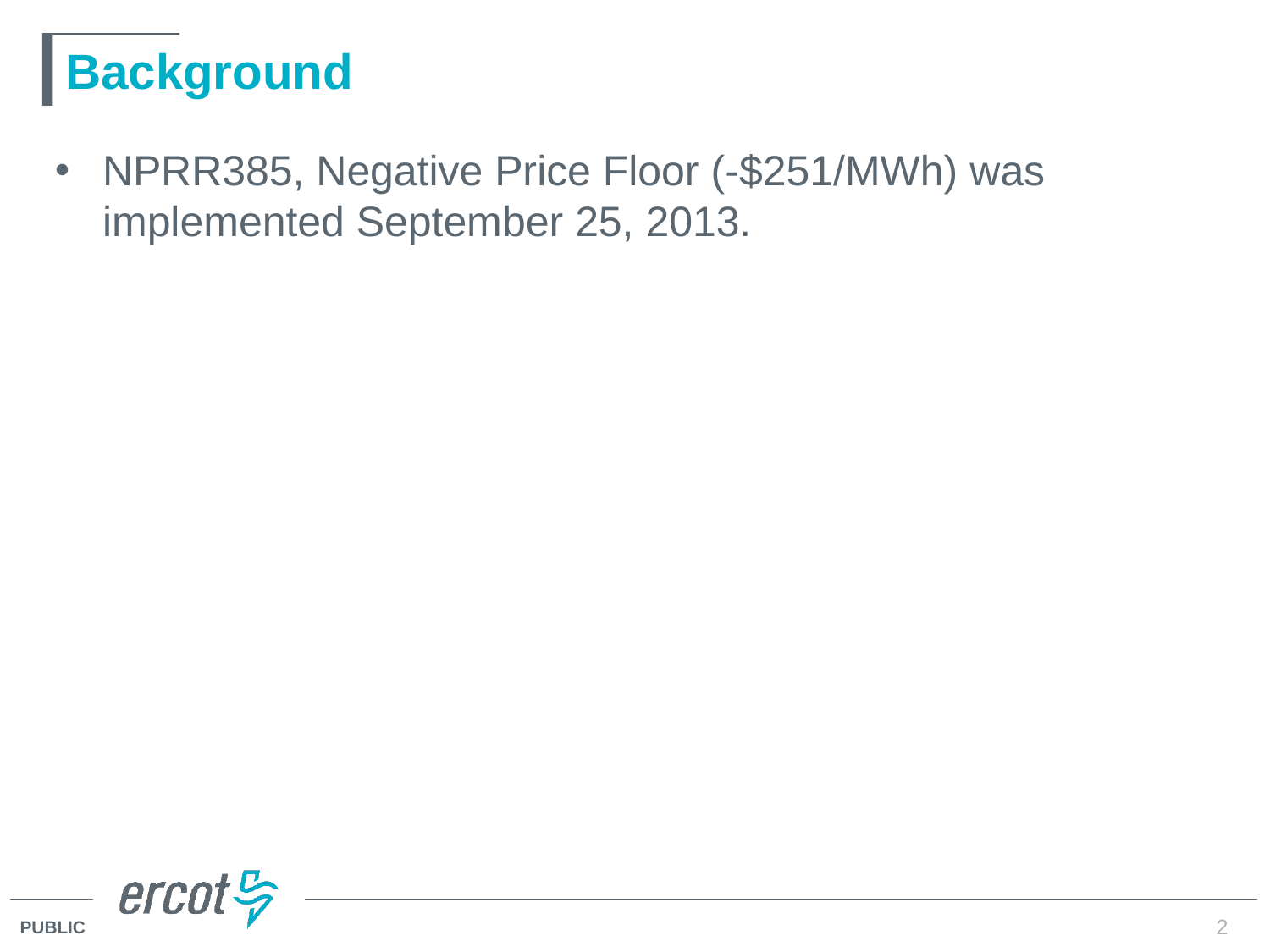

# Background
NPRR385, Negative Price Floor (-$251/MWh) was implemented September 25, 2013.

2